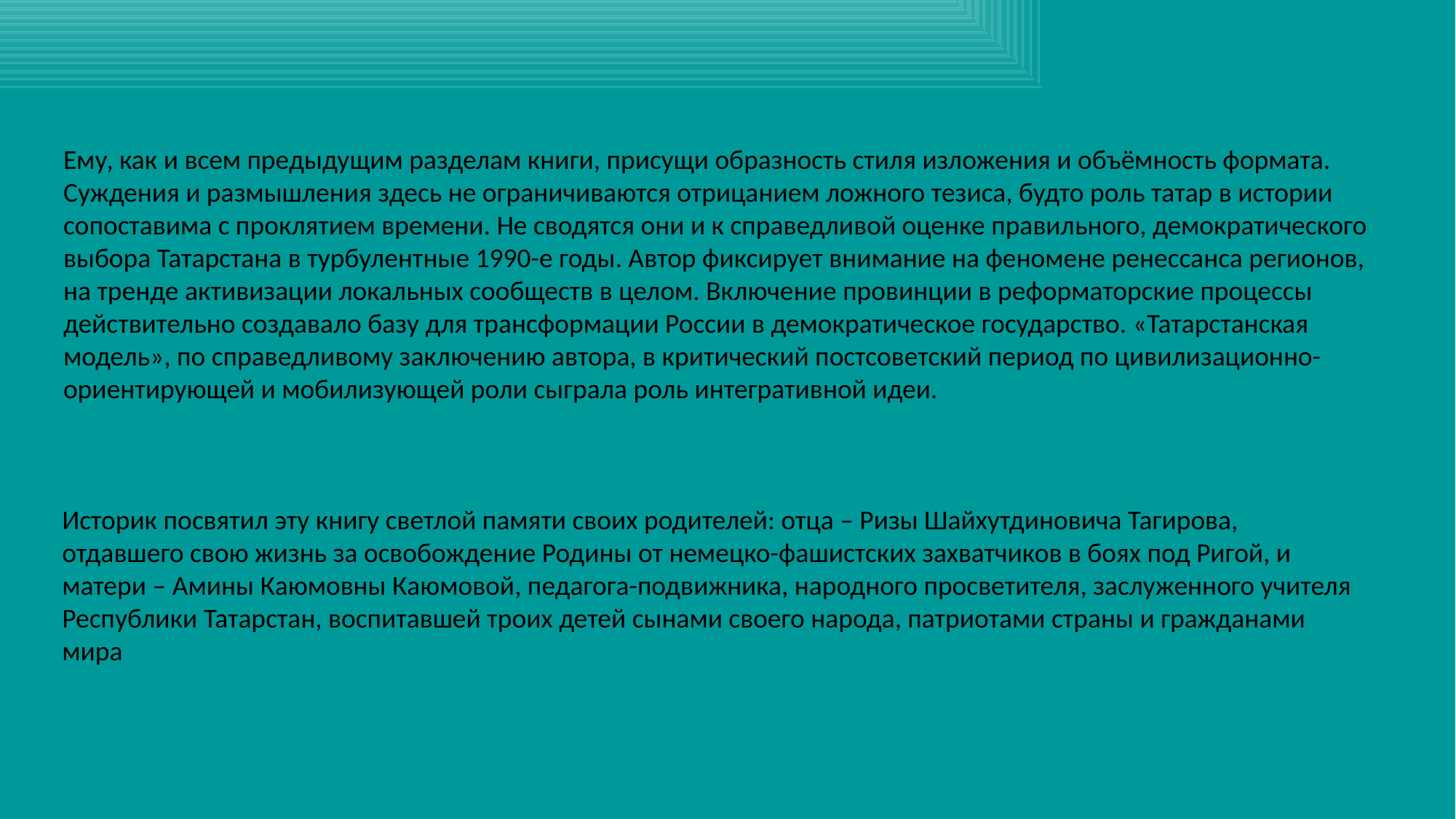

Ему, как и всем предыдущим разделам книги, присущи образность стиля изложения и объёмность формата. Суждения и размышления здесь не ограничиваются отрицанием ложного тезиса, будто роль татар в истории сопоставима с проклятием времени. Не сводятся они и к справедливой оценке правильного, демократического выбора Татарстана в турбулентные 1990-е годы. Автор фиксирует внимание на феномене ренессанса регионов, на тренде активизации локальных сообществ в целом. Включение провинции в реформаторские процессы действительно создавало базу для трансформации России в демократическое государство. «Татарстанская модель», по справедливому заключению автора, в критический постсоветский период по цивилизационно-ориентирующей и мобилизующей роли сыграла роль интегративной идеи.
Историк посвятил эту книгу светлой памяти своих родителей: отца – Ризы Шайхутдиновича Тагирова, отдавшего свою жизнь за освобождение Родины от немецко-фашистских захватчиков в боях под Ригой, и матери – Амины Каюмовны Каюмовой, педагога-подвижника, народного просветителя, заслуженного учителя Республики Татарстан, воспитавшей троих детей сынами своего народа, патриотами страны и гражданами мира